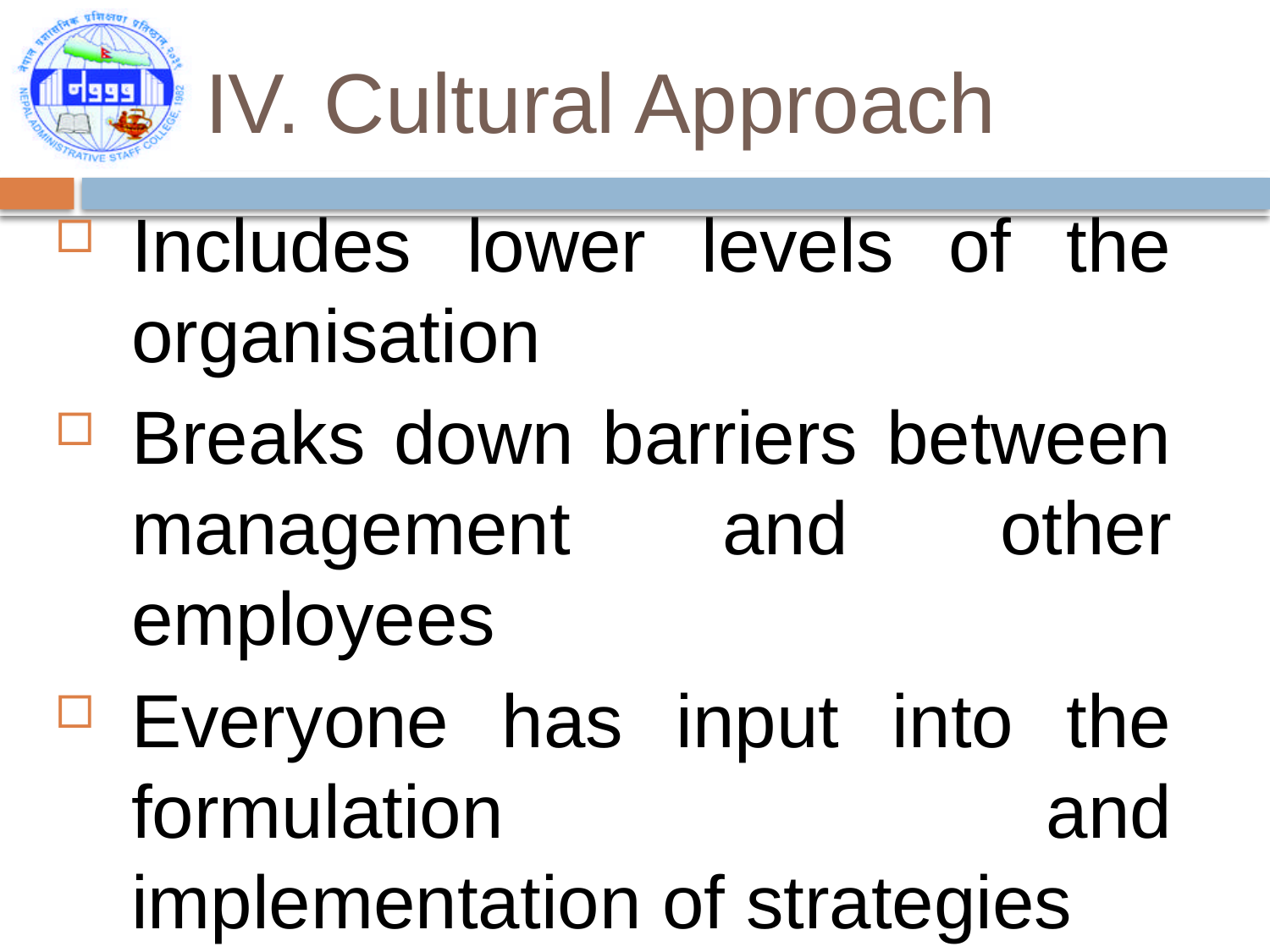

# IV. Cultural Approach
Includes lower levels of the organisation
Breaks down barriers between management and other employees
Everyone has input into the formulation and implementation of strategies